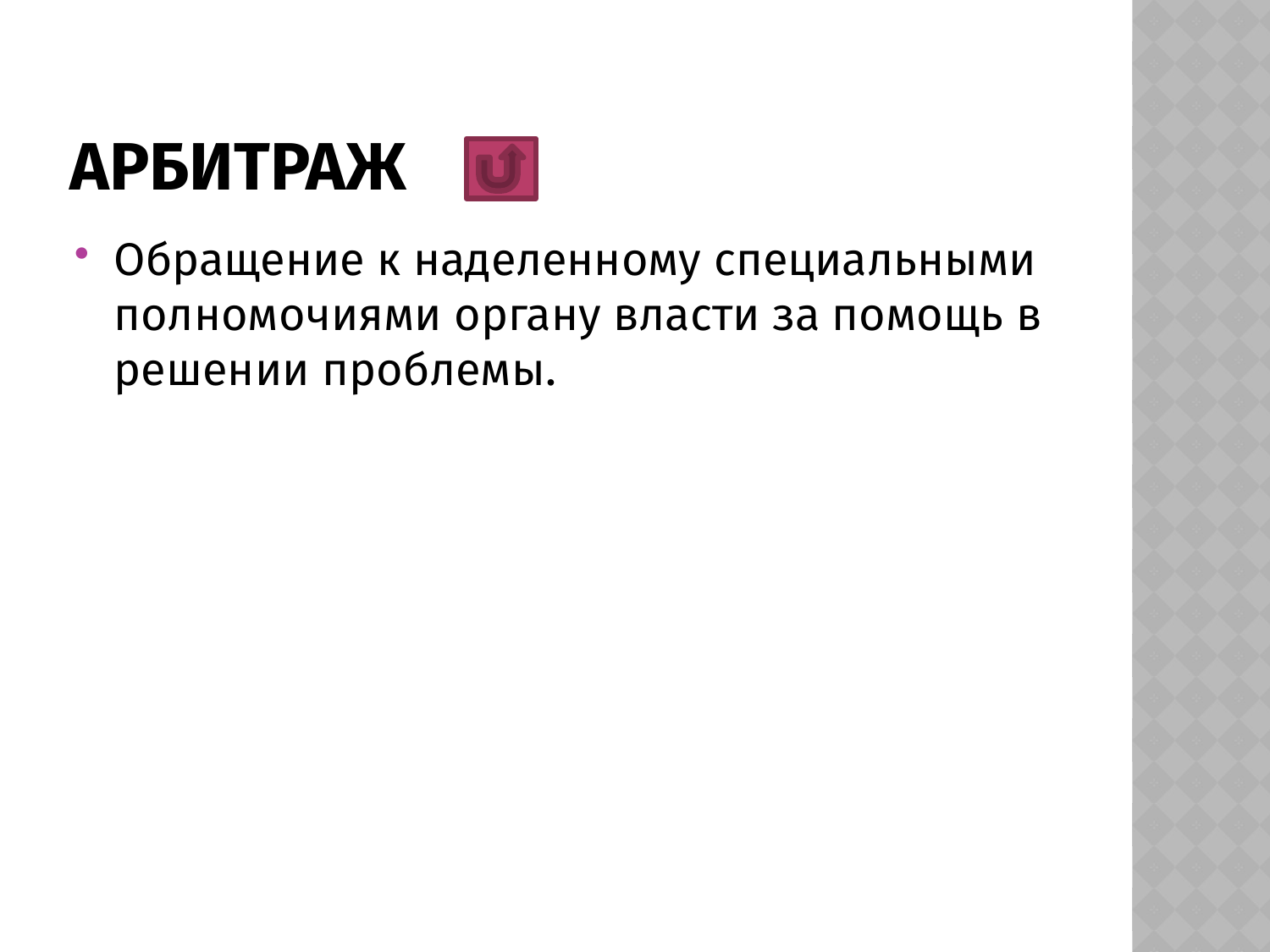

# арбитраж

Обращение к наделенному специальными полномочиями органу власти за помощь в решении проблемы.